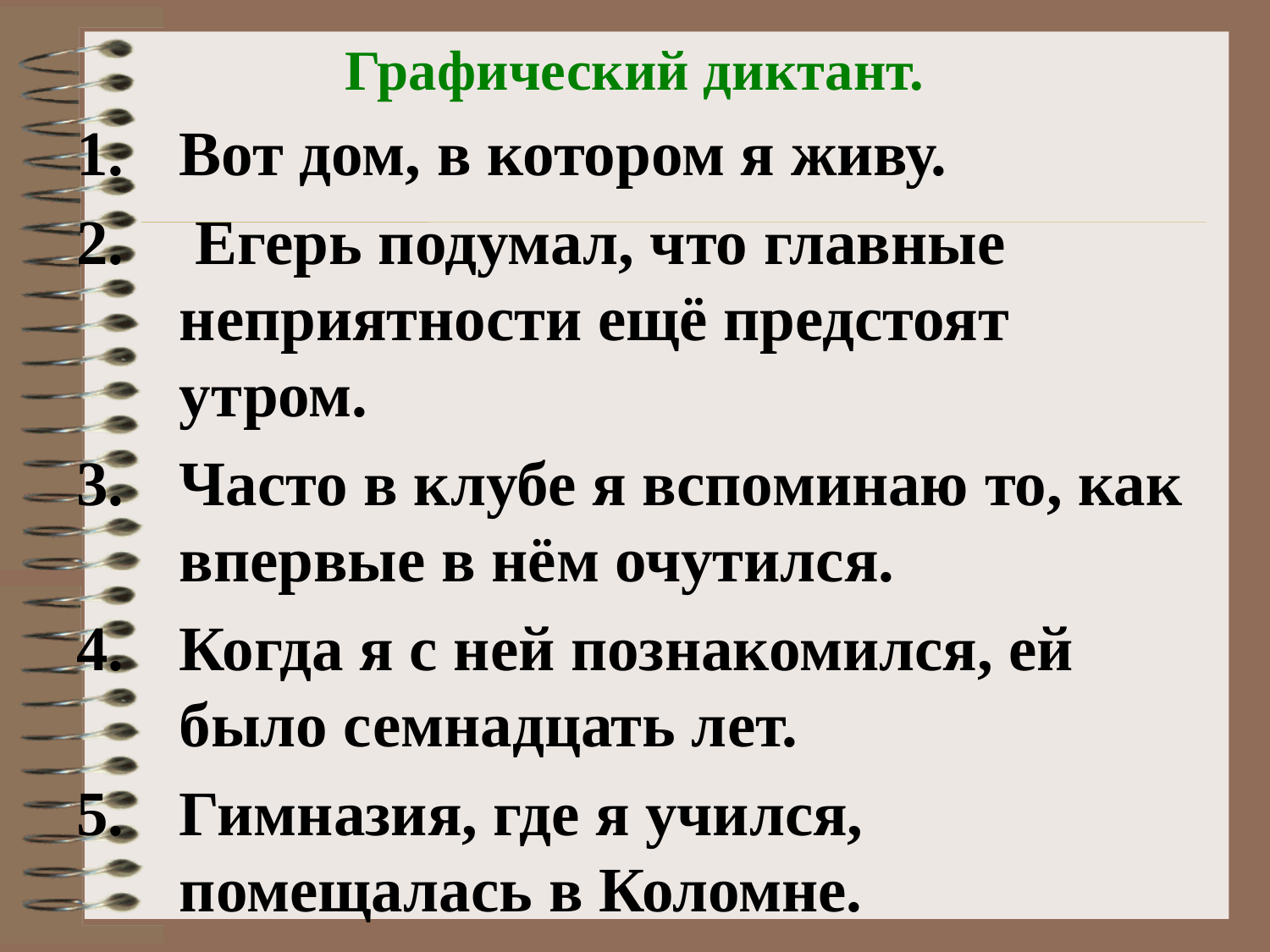

# Графический диктант.
Вот дом, в котором я живу.
 Егерь подумал, что главные неприятности ещё предстоят утром.
Часто в клубе я вспоминаю то, как впервые в нём очутился.
Когда я с ней познакомился, ей было семнадцать лет.
Гимназия, где я учился, помещалась в Коломне.